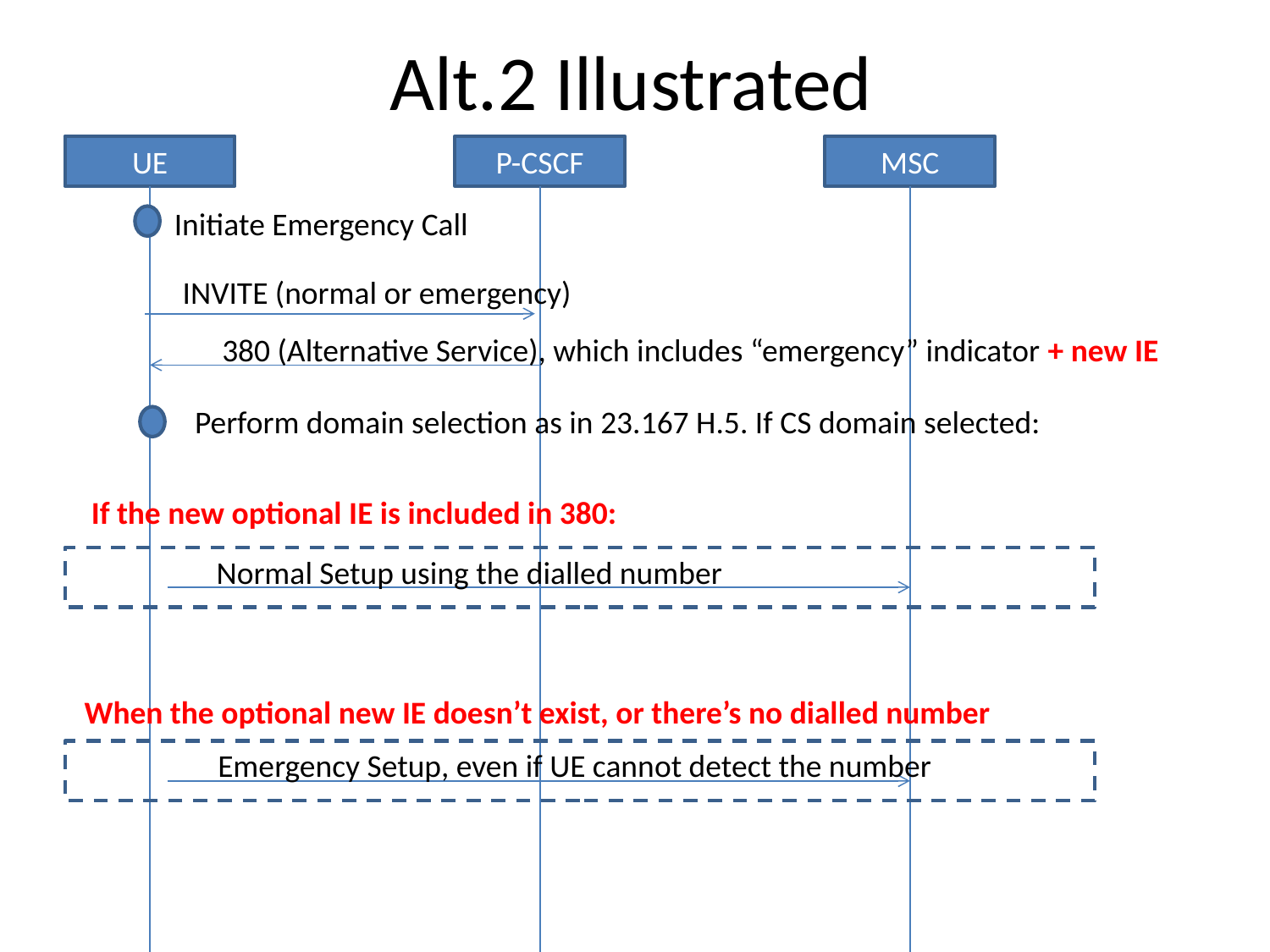

# Alt.2 Illustrated
UE
P-CSCF
MSC
Initiate Emergency Call

INVITE (normal or emergency)
380 (Alternative Service), which includes “emergency” indicator + new IE
Perform domain selection as in 23.167 H.5. If CS domain selected:

If the new optional IE is included in 380:
Normal Setup using the dialled number

When the optional new IE doesn’t exist, or there’s no dialled number
Emergency Setup, even if UE cannot detect the number